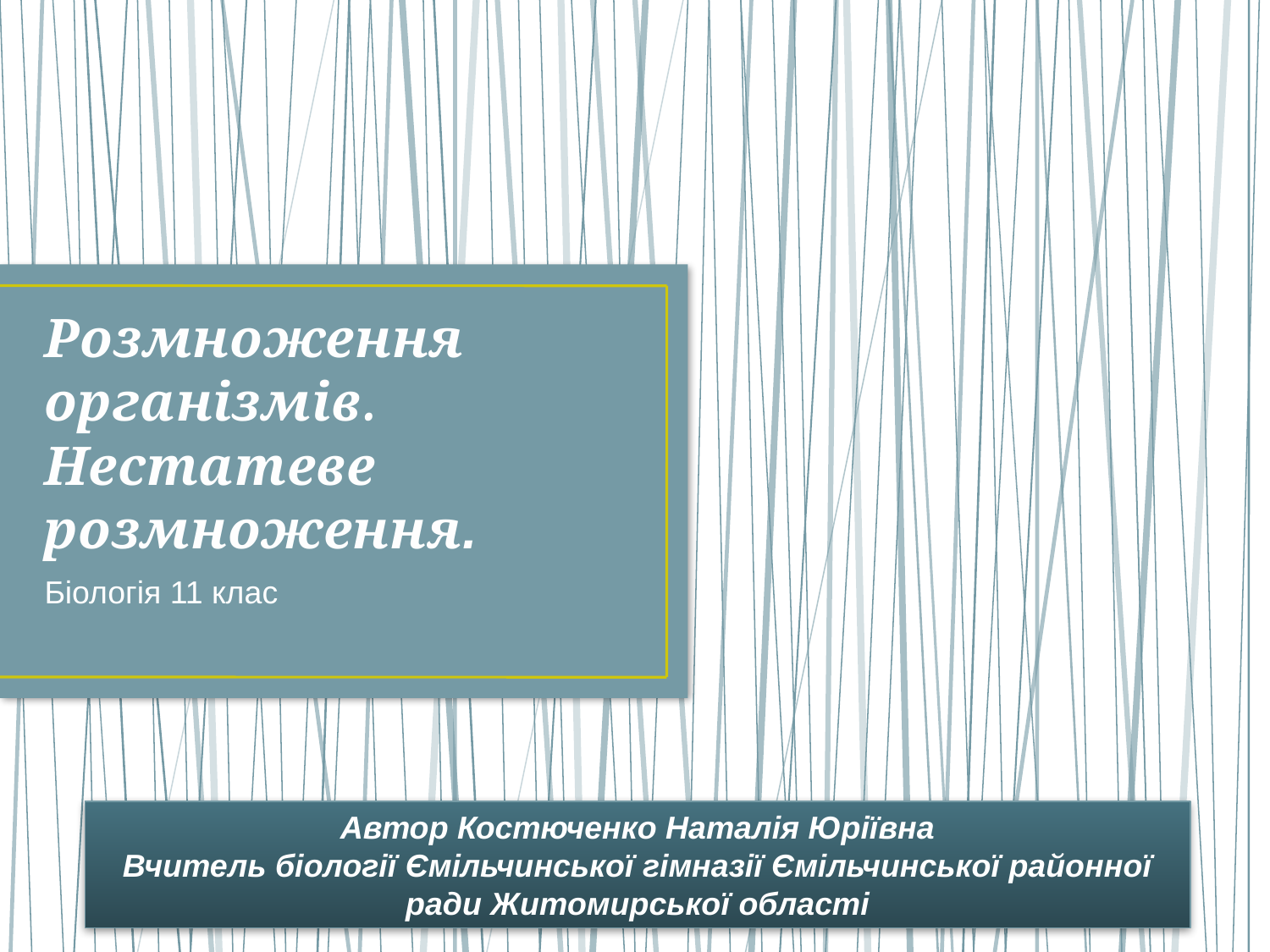

# Розмноження організмів. Нестатеве розмноження.
Біологія 11 клас
Автор Костюченко Наталія Юріївна
Вчитель біології Ємільчинської гімназії Ємільчинської районної ради Житомирської області